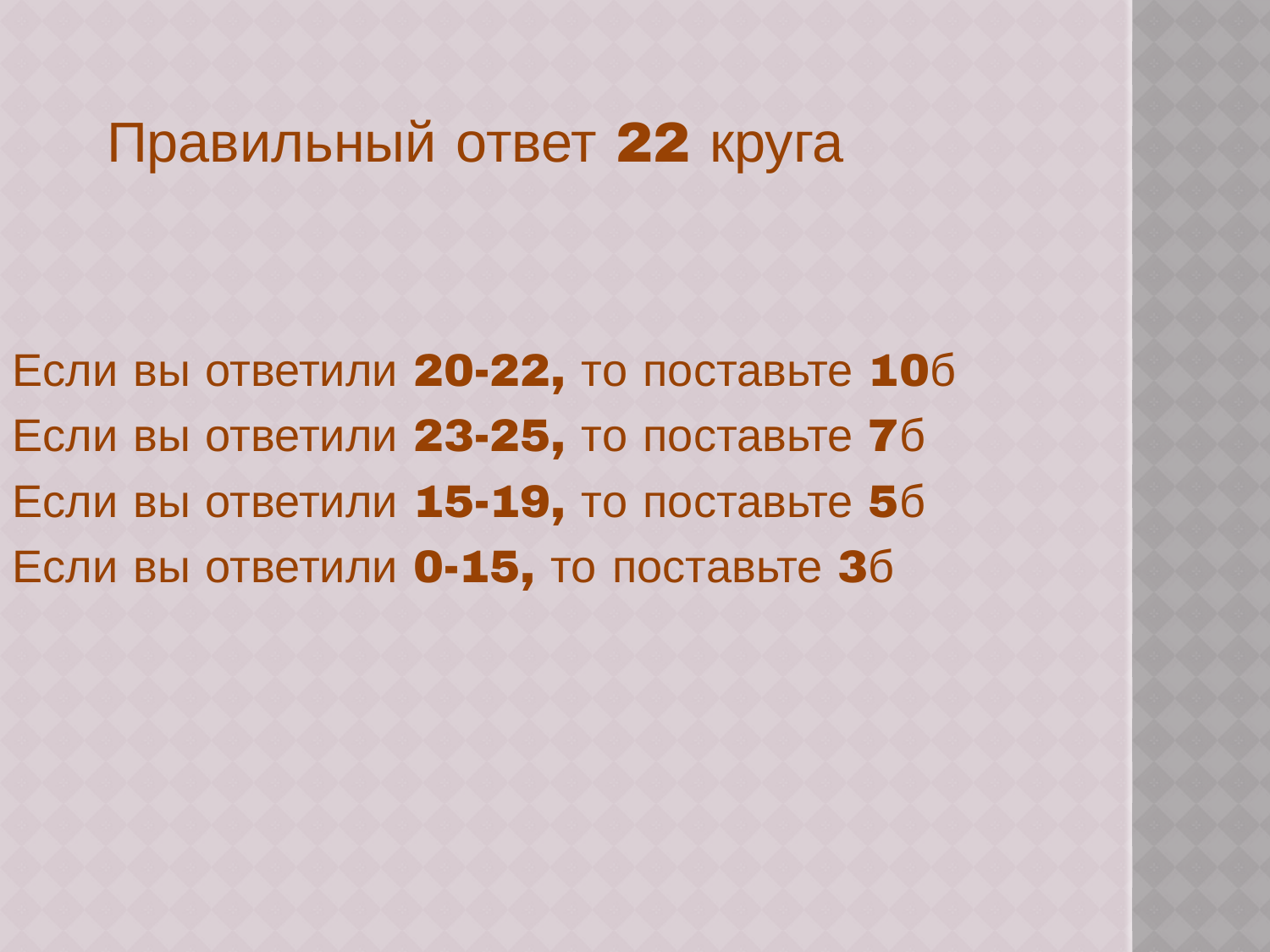

Правильный ответ 22 круга

Если вы ответили 20-22, то поставьте 10б
Если вы ответили 23-25, то поставьте 7б
Если вы ответили 15-19, то поставьте 5б
Если вы ответили 0-15, то поставьте 3б